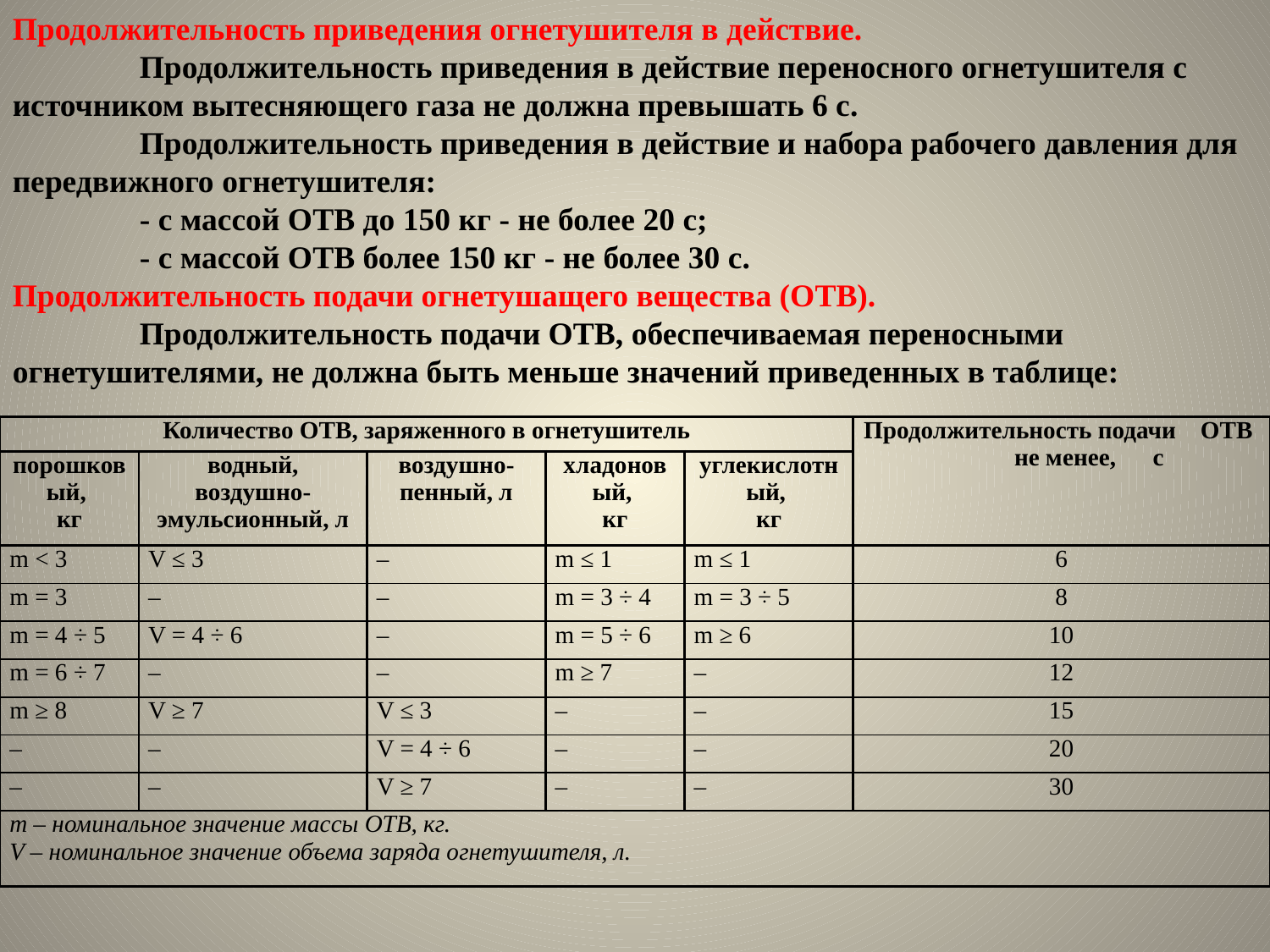

Продолжительность приведения огнетушителя в действие.
	Продолжительность приведения в действие переносного огнетушителя с источником вытесняющего газа не должна превышать 6 с.
	Продолжительность приведения в действие и набора рабочего давления для передвижного огнетушителя:
	- с массой ОТВ до 150 кг - не более 20 с;
	- с массой ОТВ более 150 кг - не более 30 с.
Продолжительность подачи огнетушащего вещества (ОТВ).
	Продолжительность подачи ОТВ, обеспечиваемая переносными огнетушителями, не должна быть меньше значений приведенных в таблице:

| Количество ОТВ, заряженного в огнетушитель |  |  |  |  | Продолжительность подачи ОТВ не менее, с |
| --- | --- | --- | --- | --- | --- |
| порошковый, кг | водный, воздушно-эмульсионный, л | воздушно-пенный, л | хладоновый, кг | углекислотный, кг |  |
| m < 3 | V ≤ 3 | – | m ≤ 1 | m ≤ 1 | 6 |
| m = 3 | – | – | m = 3 ÷ 4 | m = 3 ÷ 5 | 8 |
| m = 4 ÷ 5 | V = 4 ÷ 6 | – | m = 5 ÷ 6 | m ≥ 6 | 10 |
| m = 6 ÷ 7 | – | – | m ≥ 7 | – | 12 |
| m ≥ 8 | V ≥ 7 | V ≤ 3 | – | – | 15 |
| – | – | V = 4 ÷ 6 | – | – | 20 |
| – | – | V ≥ 7 | – | – | 30 |
| m – номинальное значение массы ОТВ, кг. V – номинальное значение объема заряда огнетушителя, л. |  |  |  |  |  |